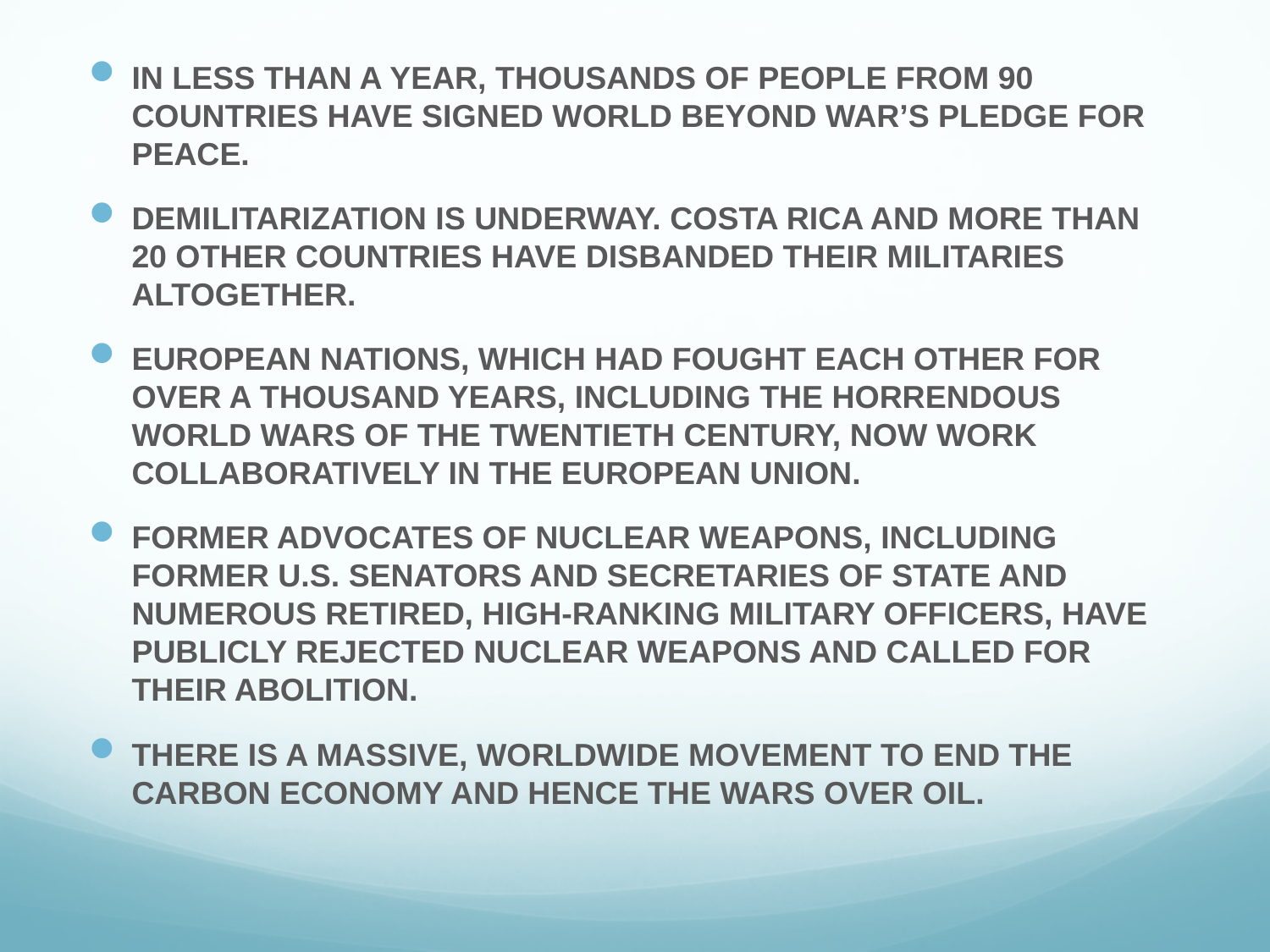

IN LESS THAN A YEAR, THOUSANDS OF PEOPLE FROM 90 COUNTRIES HAVE SIGNED WORLD BEYOND WAR’S PLEDGE FOR PEACE.
DEMILITARIZATION IS UNDERWAY. COSTA RICA AND MORE THAN 20 OTHER COUNTRIES HAVE DISBANDED THEIR MILITARIES ALTOGETHER.
EUROPEAN NATIONS, WHICH HAD FOUGHT EACH OTHER FOR OVER A THOUSAND YEARS, INCLUDING THE HORRENDOUS WORLD WARS OF THE TWENTIETH CENTURY, NOW WORK COLLABORATIVELY IN THE EUROPEAN UNION.
FORMER ADVOCATES OF NUCLEAR WEAPONS, INCLUDING FORMER U.S. SENATORS AND SECRETARIES OF STATE AND NUMEROUS RETIRED, HIGH-RANKING MILITARY OFFICERS, HAVE PUBLICLY REJECTED NUCLEAR WEAPONS AND CALLED FOR THEIR ABOLITION.
THERE IS A MASSIVE, WORLDWIDE MOVEMENT TO END THE CARBON ECONOMY AND HENCE THE WARS OVER OIL.